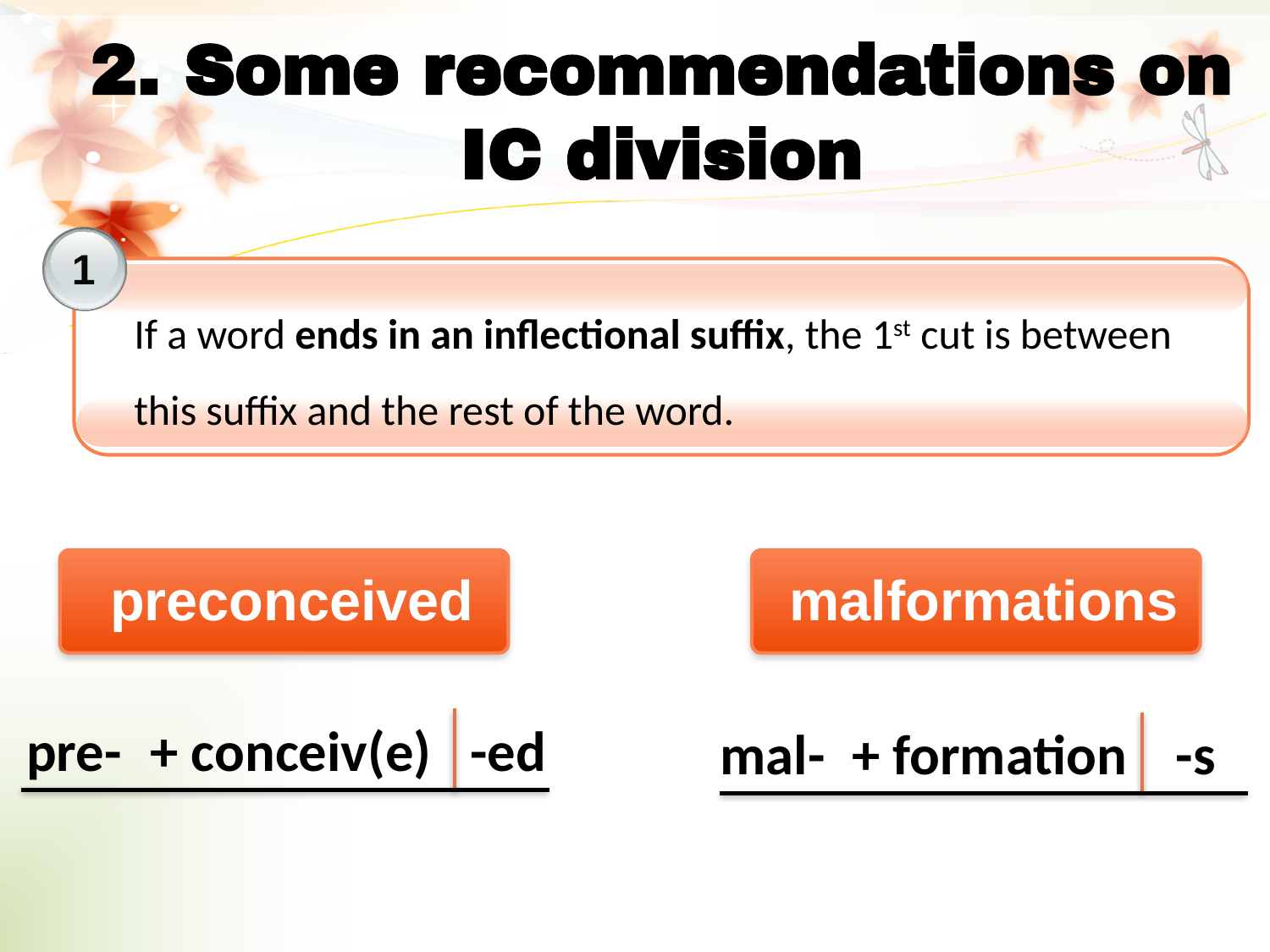

2. Some recommendations on IC division

1

If a word ends in an inflectional suffix, the 1st cut is between this suffix and the rest of the word.

preconceived
malformations
-ed
pre-
+ conceiv(e)
-s
mal-
+ formation